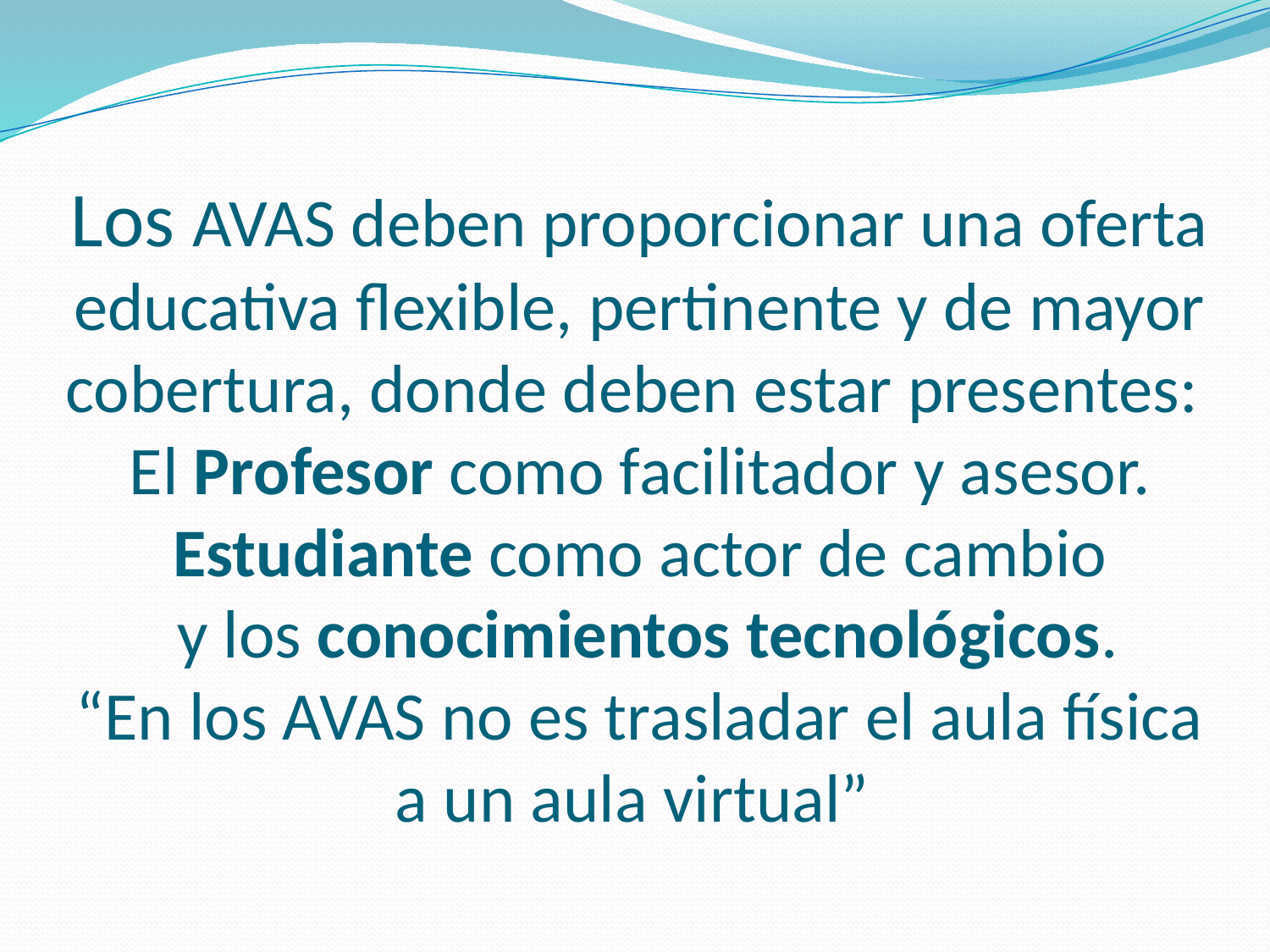

# Los AVAS deben proporcionar una oferta educativa flexible, pertinente y de mayor cobertura, donde deben estar presentes: El Profesor como facilitador y asesor. Estudiante como actor de cambio y los conocimientos tecnológicos. “En los AVAS no es trasladar el aula física a un aula virtual”